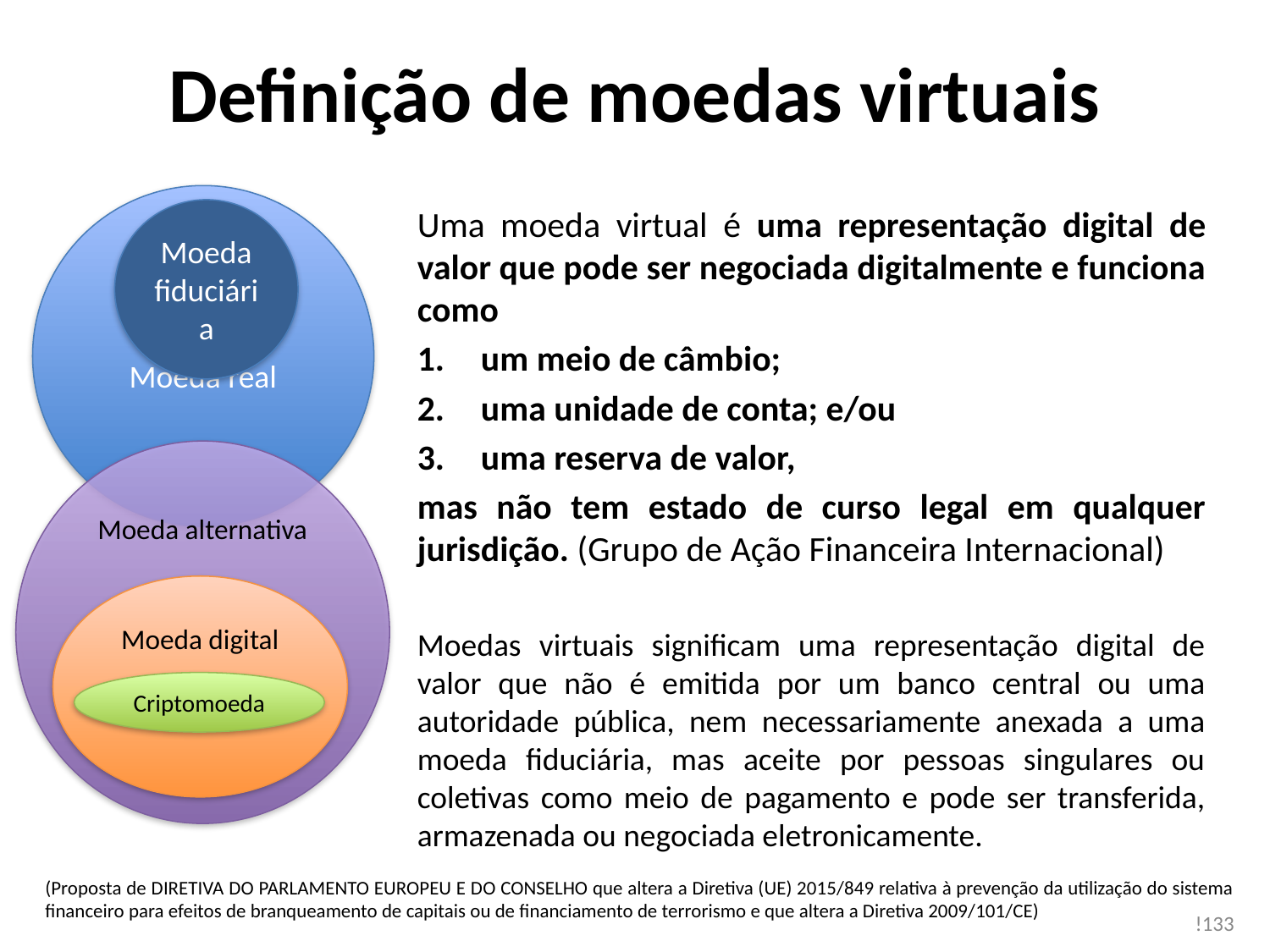

# Definição de moedas virtuais

Moeda real

Uma moeda virtual é uma representação digital de valor que pode ser negociada digitalmente e funciona como
um meio de câmbio;
uma unidade de conta; e/ou
uma reserva de valor,
mas não tem estado de curso legal em qualquer jurisdição. (Grupo de Ação Financeira Internacional)

Moedas virtuais significam uma representação digital de valor que não é emitida por um banco central ou uma autoridade pública, nem necessariamente anexada a uma moeda fiduciária, mas aceite por pessoas singulares ou coletivas como meio de pagamento e pode ser transferida, armazenada ou negociada eletronicamente.
Moeda fiduciária

Moeda alternativa

Moeda digital

Criptomoeda
(Proposta de DIRETIVA DO PARLAMENTO EUROPEU E DO CONSELHO que altera a Diretiva (UE) 2015/849 relativa à prevenção da utilização do sistema financeiro para efeitos de branqueamento de capitais ou de financiamento de terrorismo e que altera a Diretiva 2009/101/CE)
!133